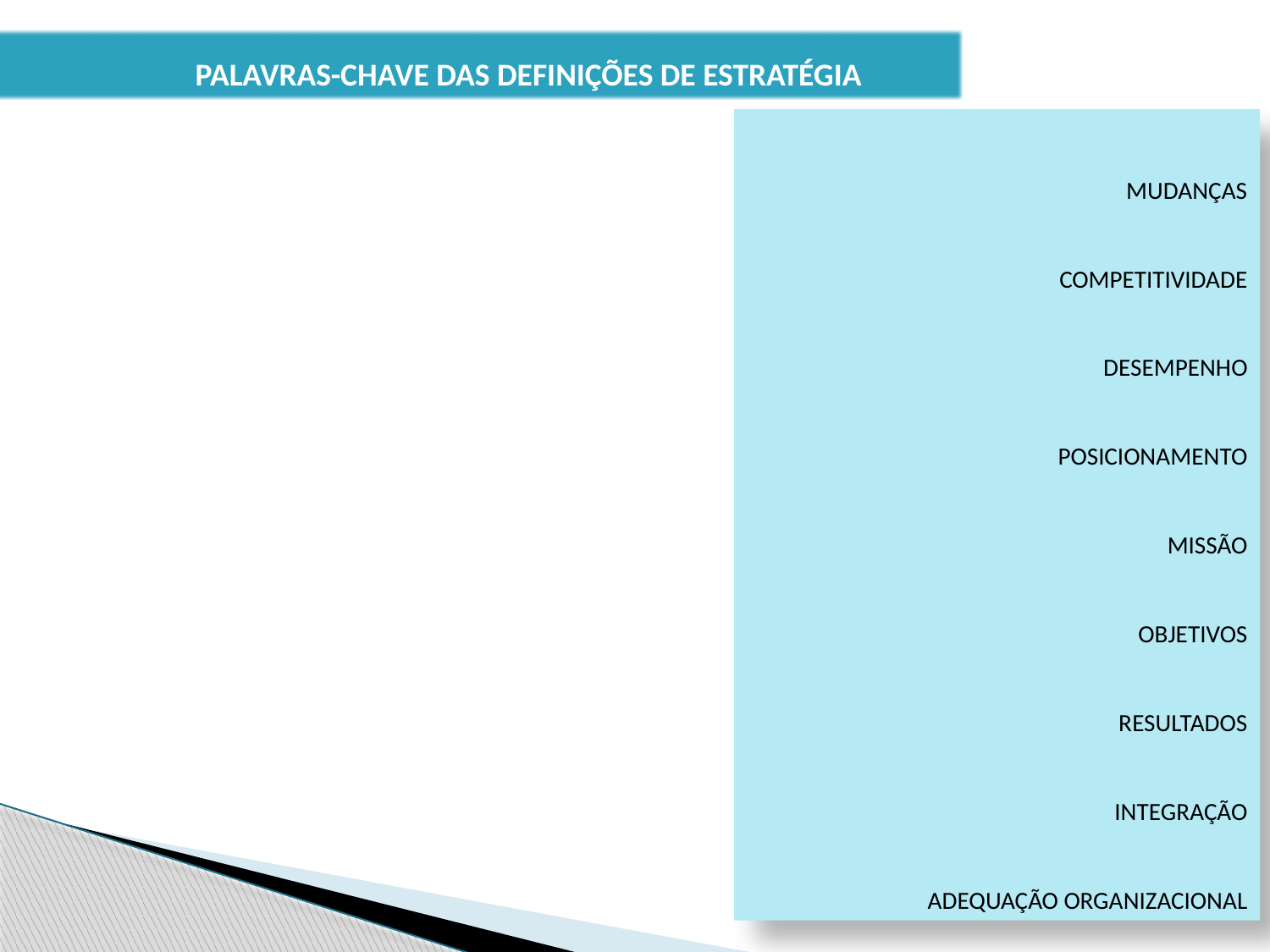

PALAVRAS-CHAVE DAS DEFINIÇÕES DE ESTRATÉGIA
MUDANÇAS
COMPETITIVIDADE
DESEMPENHO
POSICIONAMENTO
MISSÃO
OBJETIVOS
RESULTADOS
INTEGRAÇÃO
ADEQUAÇÃO ORGANIZACIONAL